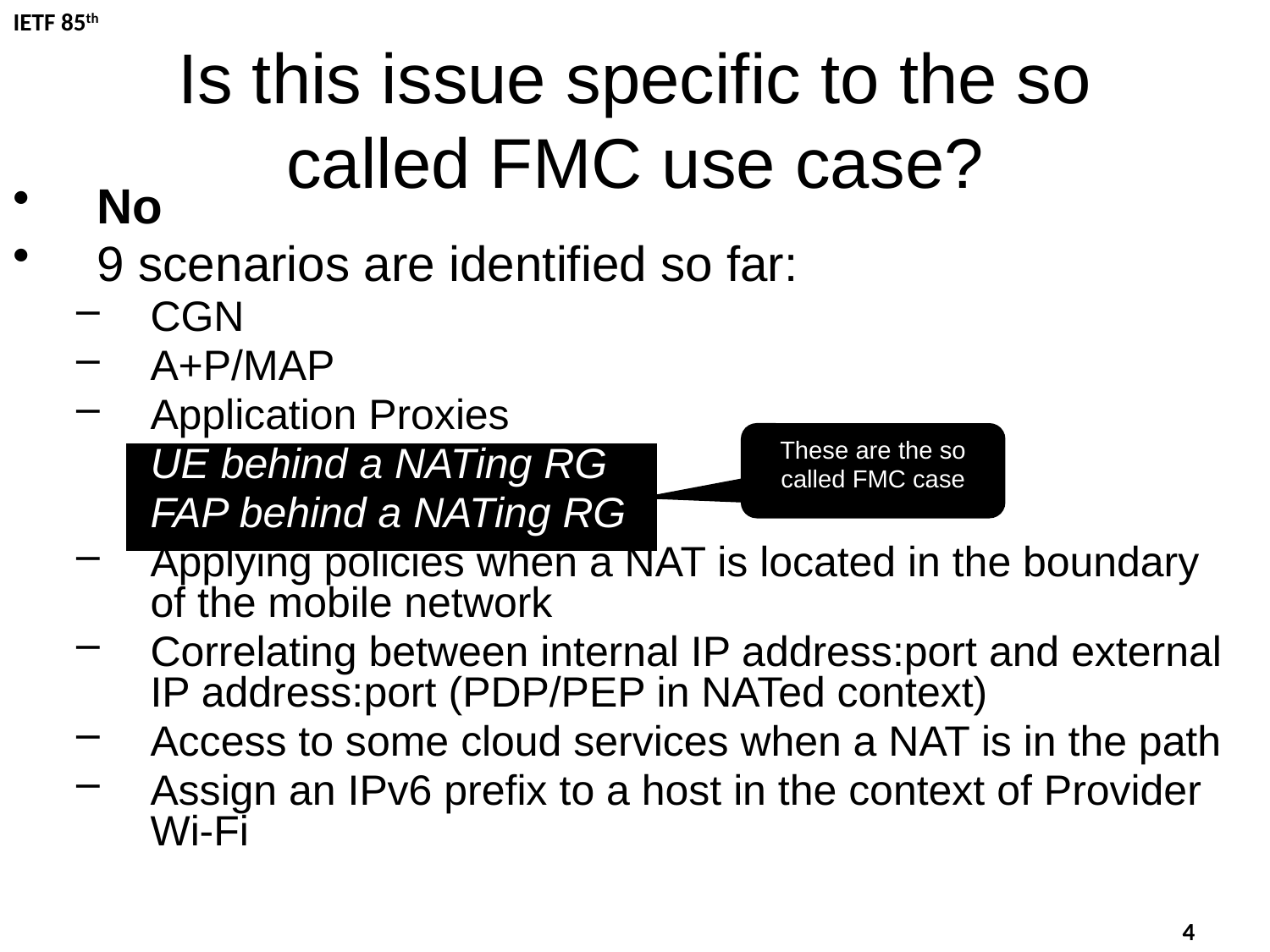

Is this issue specific to the so called FMC use case?
No
9 scenarios are identified so far:
CGN
A+P/MAP
Application Proxies
UE behind a NATing RG
FAP behind a NATing RG
Applying policies when a NAT is located in the boundary of the mobile network
Correlating between internal IP address:port and external IP address:port (PDP/PEP in NATed context)
Access to some cloud services when a NAT is in the path
Assign an IPv6 prefix to a host in the context of Provider Wi-Fi
These are the so called FMC case